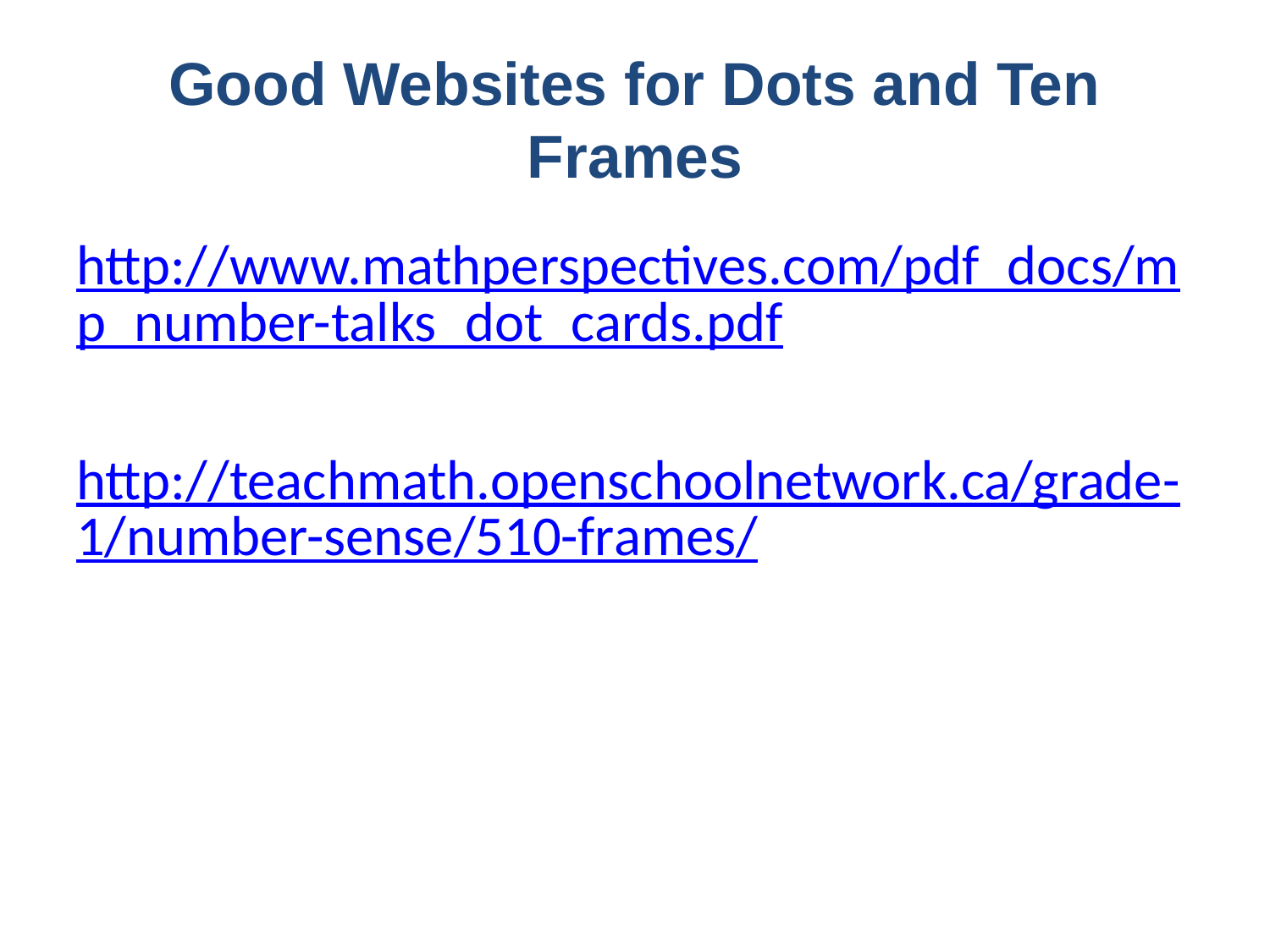

# Good Websites for Dots and Ten Frames
http://www.mathperspectives.com/pdf_docs/mp_number-talks_dot_cards.pdf

http://teachmath.openschoolnetwork.ca/grade-1/number-sense/510-frames/